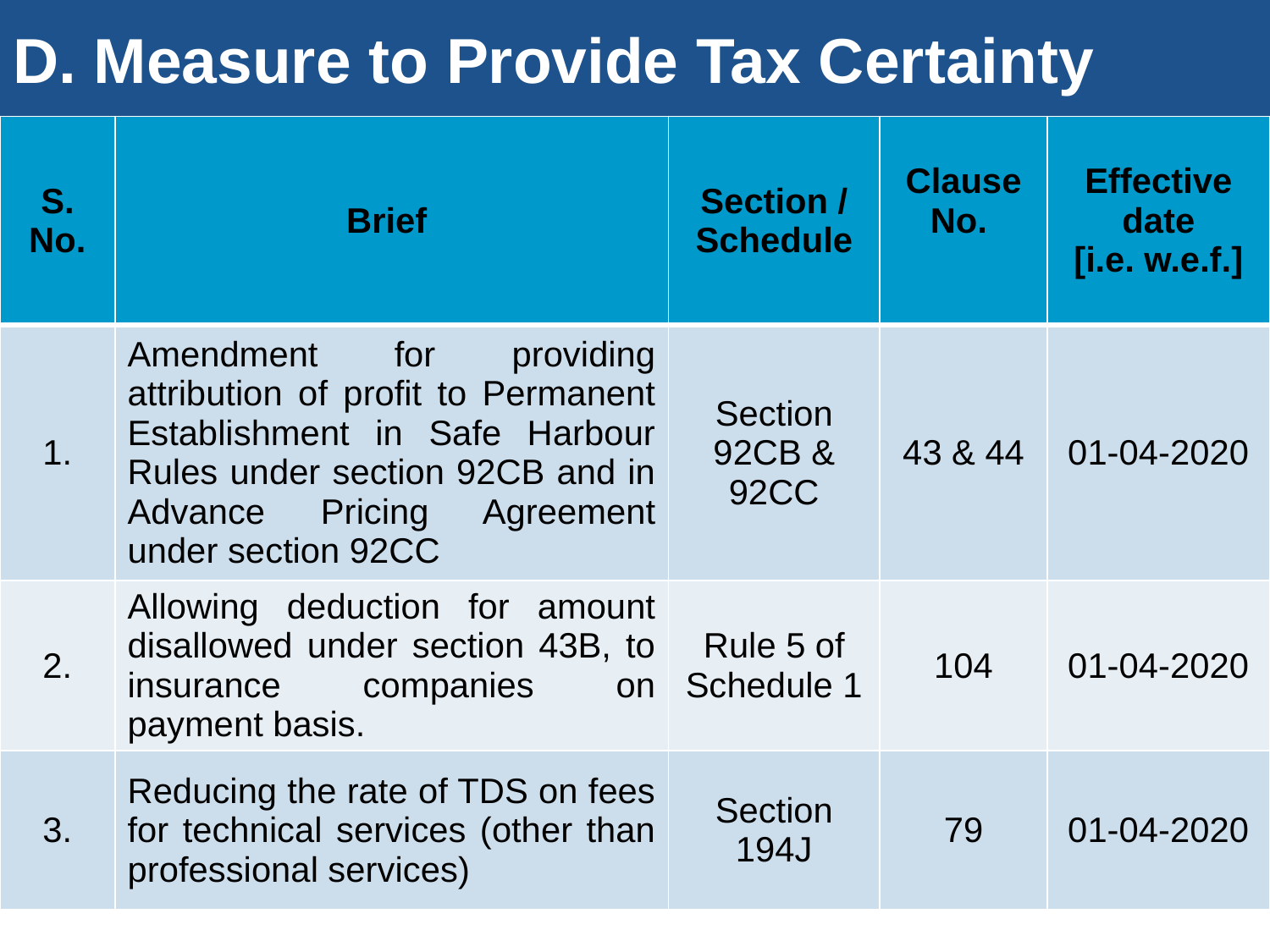

D. Measure to Provide Tax Certainty

| S. No. | Brief | Section / Schedule | Clause No. | Effective date [i.e. w.e.f.] |
| --- | --- | --- | --- | --- |
| 1. | Amendment for providing attribution of profit to Permanent Establishment in Safe Harbour Rules under section 92CB and in Advance Pricing Agreement under section 92CC | Section 92CB & 92CC | 43 & 44 | 01-04-2020 |
| 2. | Allowing deduction for amount disallowed under section 43B, to insurance companies on payment basis. | Rule 5 of Schedule 1 | 104 | 01-04-2020 |
| 3. | Reducing the rate of TDS on fees for technical services (other than professional services) | Section 194J | 79 | 01-04-2020 |
94